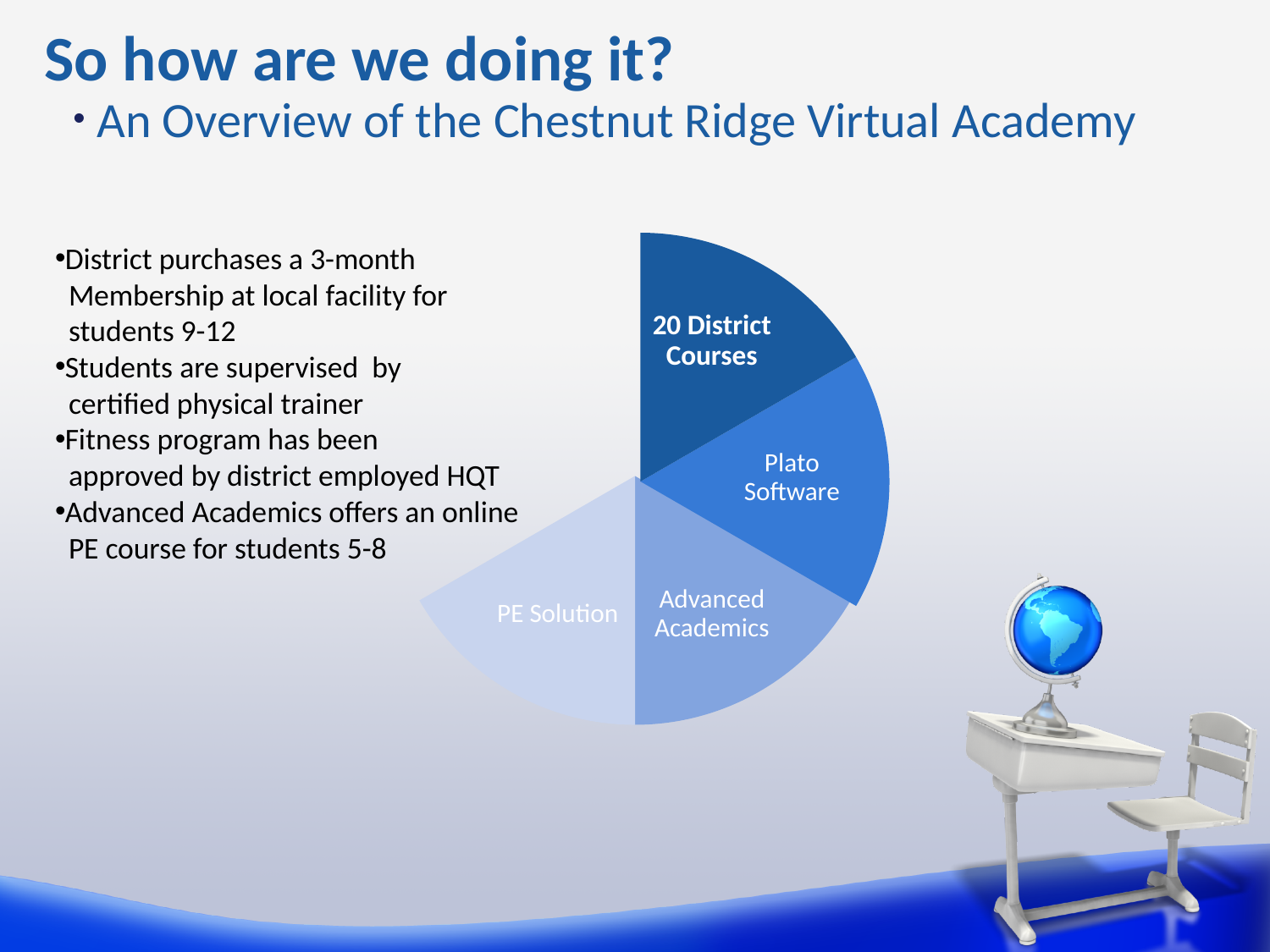

So how are we doing it?
An Overview of the Chestnut Ridge Virtual Academy

Advanced Academics

PE Solution
District purchases a 3-month
  Membership at local facility for
  students 9-12
Students are supervised  by
  certified physical trainer
Fitness program has been
  approved by district employed HQT
Advanced Academics offers an online
  PE course for students 5-8

20 District Courses
Plato Software